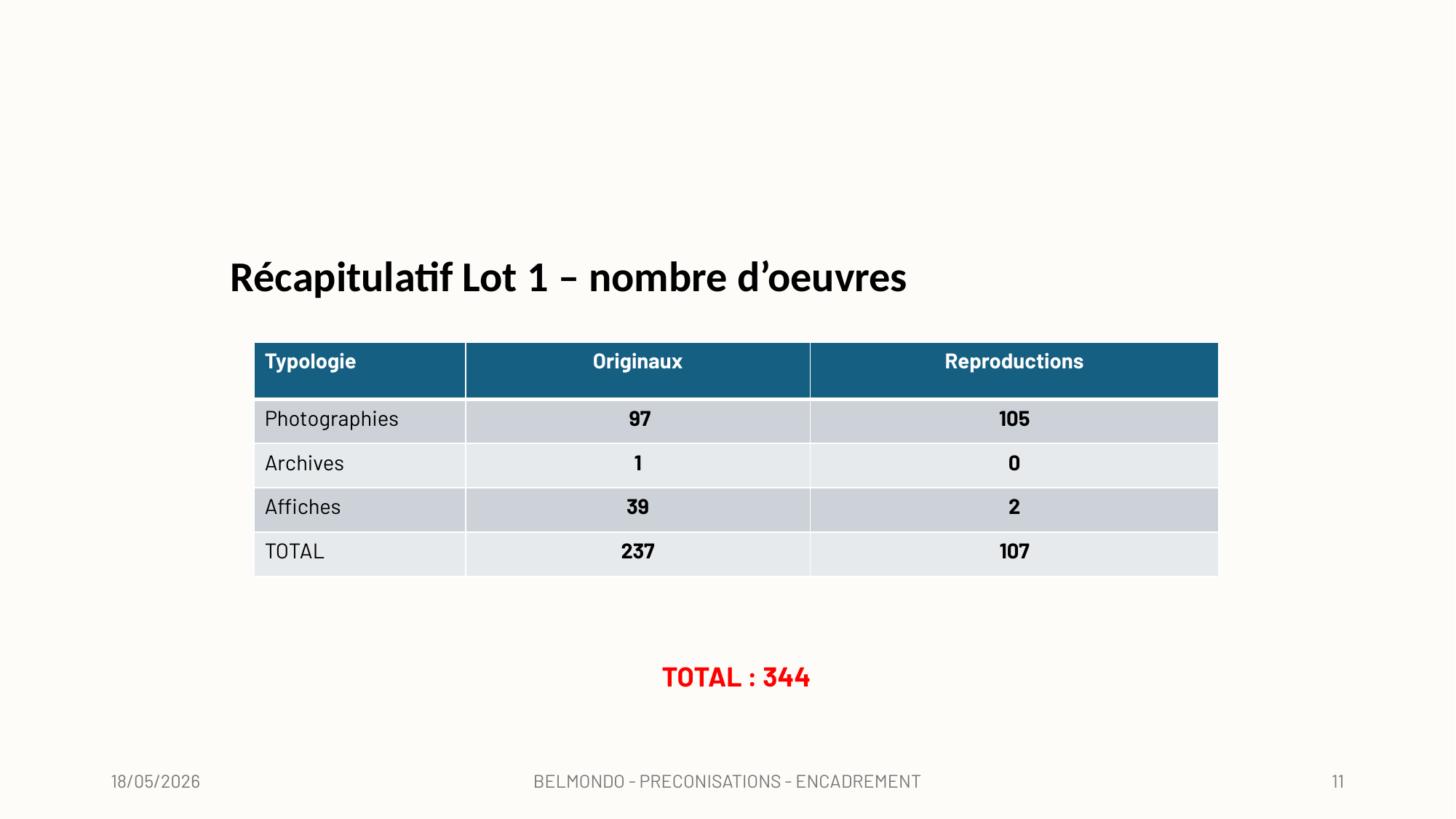

Récapitulatif Lot 1 – nombre d’oeuvres
| Typologie | Originaux | Reproductions |
| --- | --- | --- |
| Photographies | 97 | 105 |
| Archives | 1 | 0 |
| Affiches | 39 | 2 |
| TOTAL | 237 | 107 |
TOTAL : 344
18/05/2026
BELMONDO - PRECONISATIONS - ENCADREMENT
11